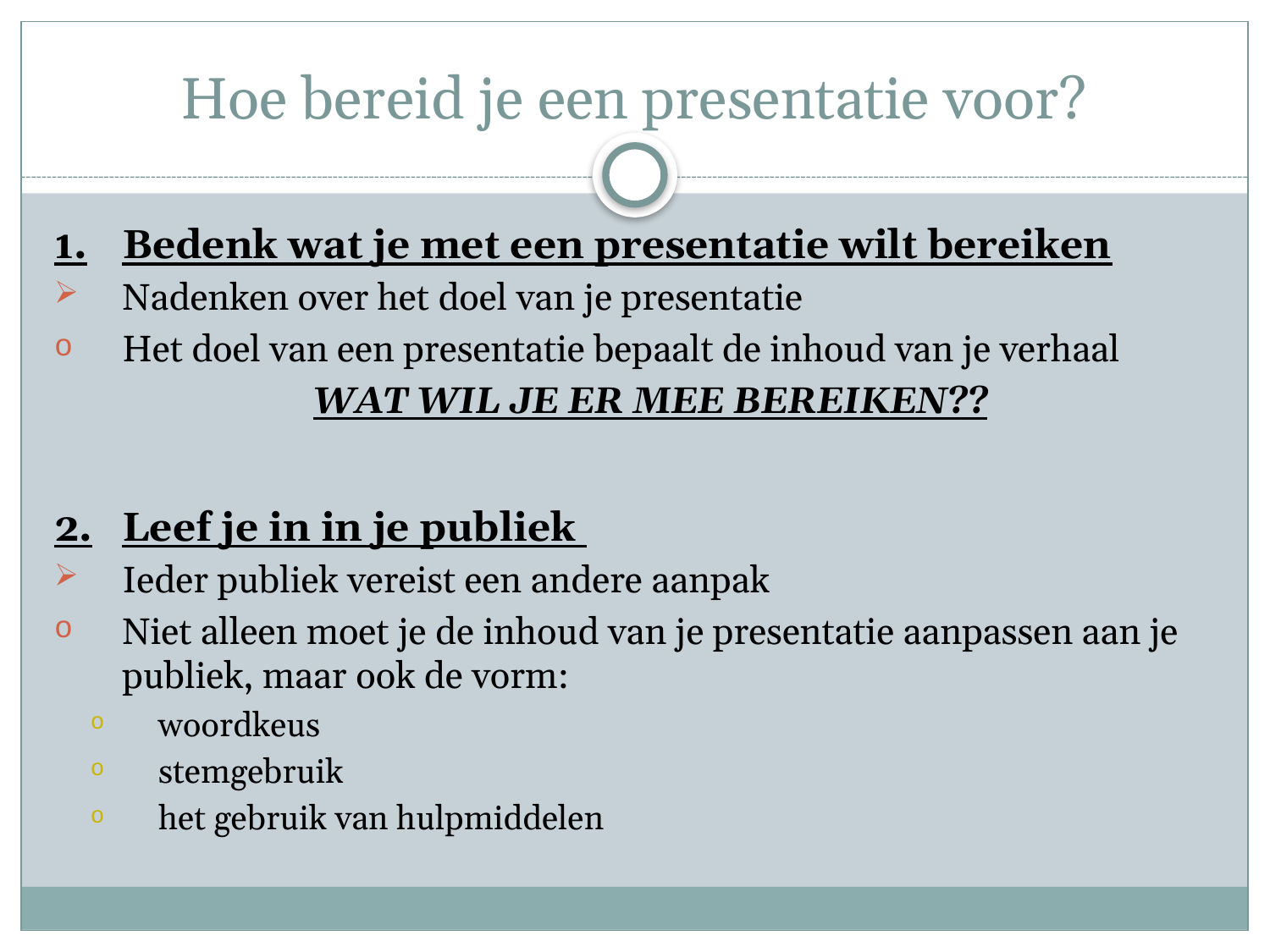

# Hoe bereid je een presentatie voor?
1.	Bedenk wat je met een presentatie wilt bereiken
Nadenken over het doel van je presentatie
Het doel van een presentatie bepaalt de inhoud van je verhaal
WAT WIL JE ER MEE BEREIKEN??

2.	Leef je in in je publiek
Ieder publiek vereist een andere aanpak
Niet alleen moet je de inhoud van je presentatie aanpassen aan je publiek, maar ook de vorm:
woordkeus
stemgebruik
het gebruik van hulpmiddelen